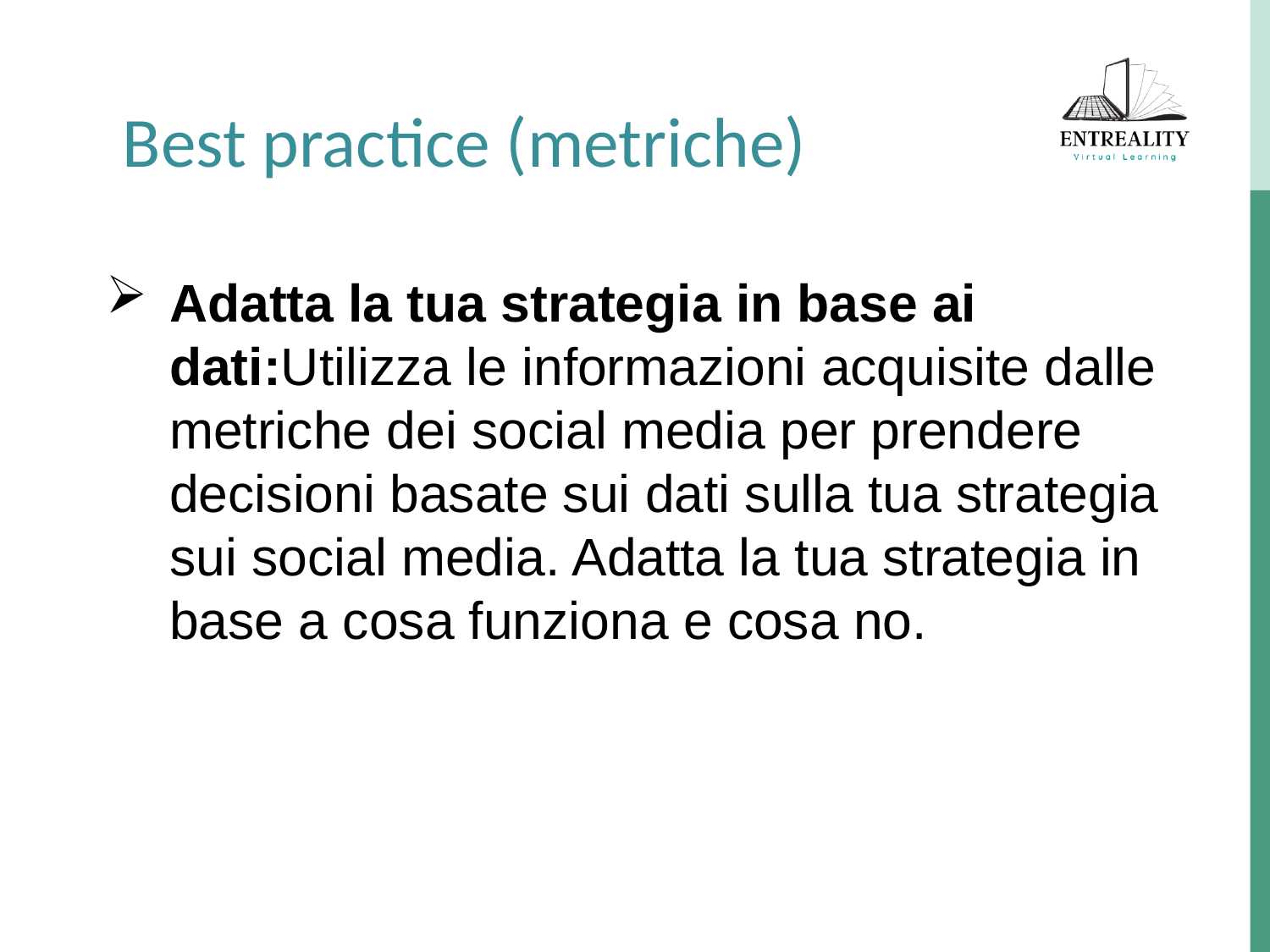

Best practice (metriche)
Adatta la tua strategia in base ai dati:Utilizza le informazioni acquisite dalle metriche dei social media per prendere decisioni basate sui dati sulla tua strategia sui social media. Adatta la tua strategia in base a cosa funziona e cosa no.